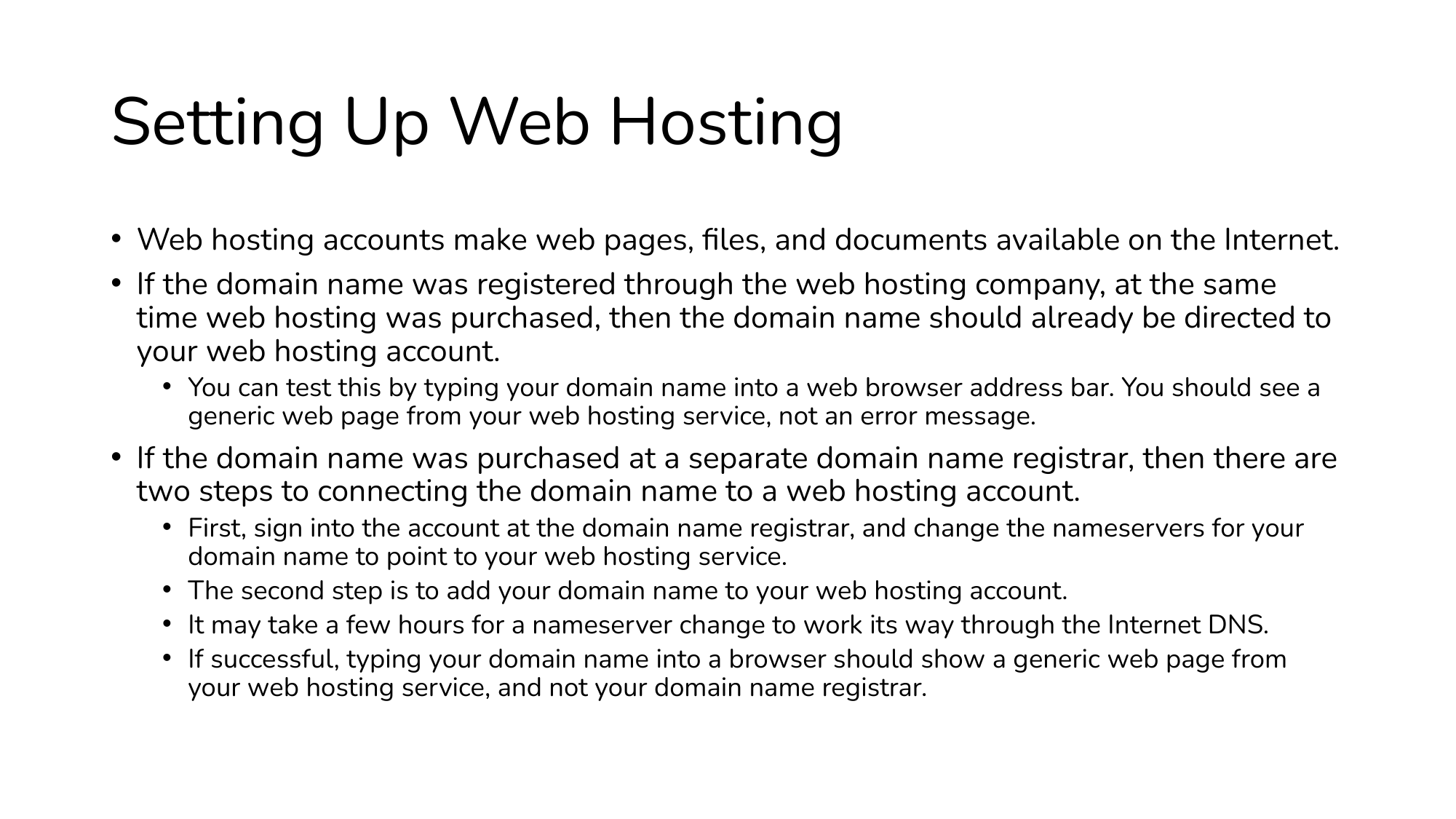

# Setting Up Web Hosting
Web hosting accounts make web pages, files, and documents available on the Internet.
If the domain name was registered through the web hosting company, at the same time web hosting was purchased, then the domain name should already be directed to your web hosting account.
You can test this by typing your domain name into a web browser address bar. You should see a generic web page from your web hosting service, not an error message.
If the domain name was purchased at a separate domain name registrar, then there are two steps to connecting the domain name to a web hosting account.
First, sign into the account at the domain name registrar, and change the nameservers for your domain name to point to your web hosting service.
The second step is to add your domain name to your web hosting account.
It may take a few hours for a nameserver change to work its way through the Internet DNS.
If successful, typing your domain name into a browser should show a generic web page from your web hosting service, and not your domain name registrar.